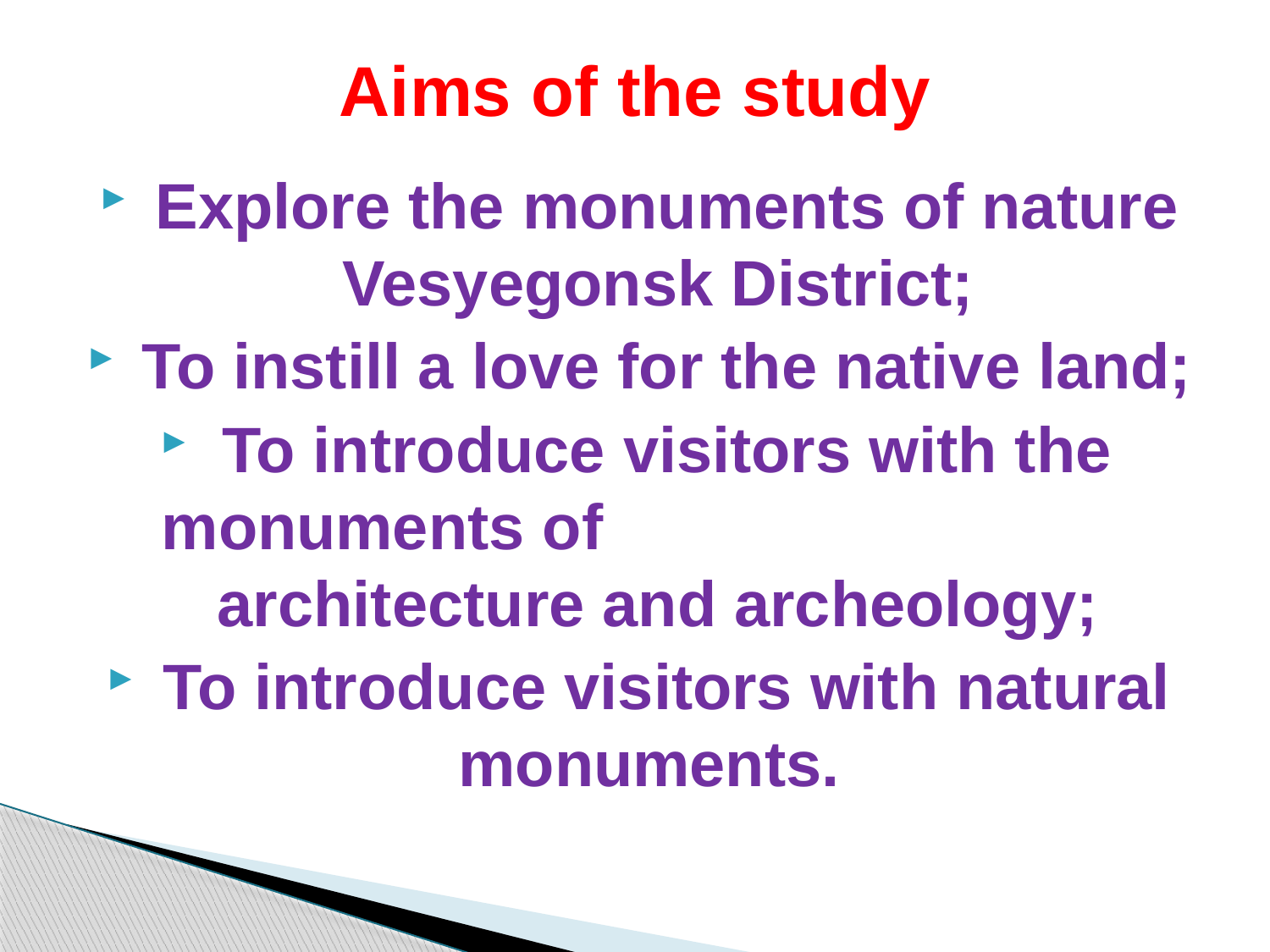

# Aims of the study
 Explore the monuments of nature Vesyegonsk District;
 To instill a love for the native land;
 To introduce visitors with the monuments of                                architecture and archeology;
 To introduce visitors with natural monuments.